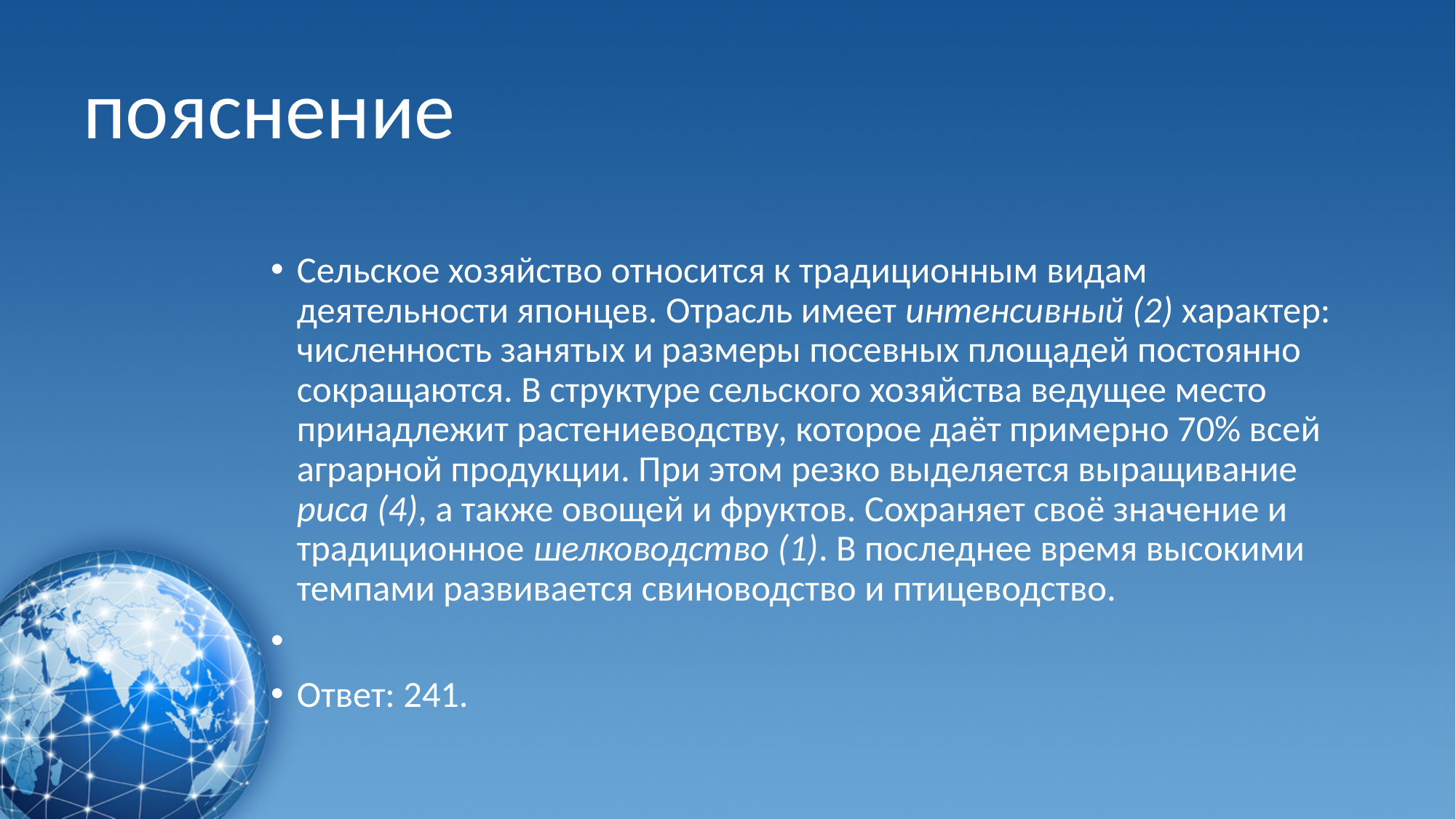

# пояснение
Сельское хозяйство относится к традиционным видам деятельности японцев. Отрасль имеет интенсивный (2) характер: численность занятых и размеры посевных площадей постоянно сокращаются. В структуре сельского хозяйства ведущее место принадлежит растениеводству, которое даёт примерно 70% всей аграрной продукции. При этом резко выделяется выращивание риса (4), а также овощей и фруктов. Сохраняет своё значение и традиционное шелководство (1). В последнее время высокими темпами развивается свиноводство и птицеводство.

Ответ: 241.